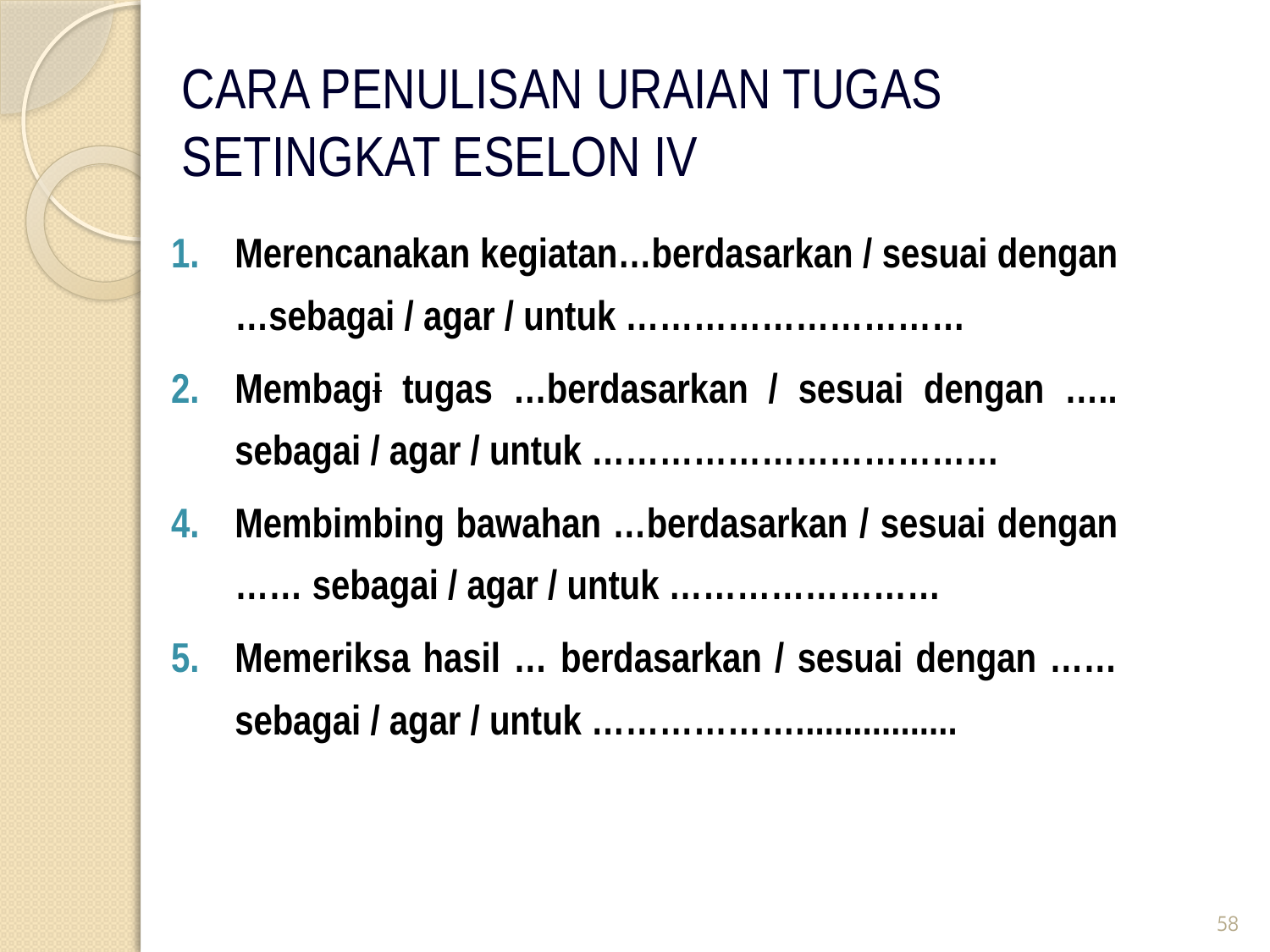

# CARA PENULISAN URAIAN TUGAS SETINGKAT ESELON IV

Merencanakan kegiatan…berdasarkan / sesuai dengan …sebagai / agar / untuk …………………………
Membagi tugas …berdasarkan / sesuai dengan ….. sebagai / agar / untuk ………………………………
Membimbing bawahan …berdasarkan / sesuai dengan …… sebagai / agar / untuk ……………………
Memeriksa hasil … berdasarkan / sesuai dengan ……sebagai / agar / untuk ……………….................
58